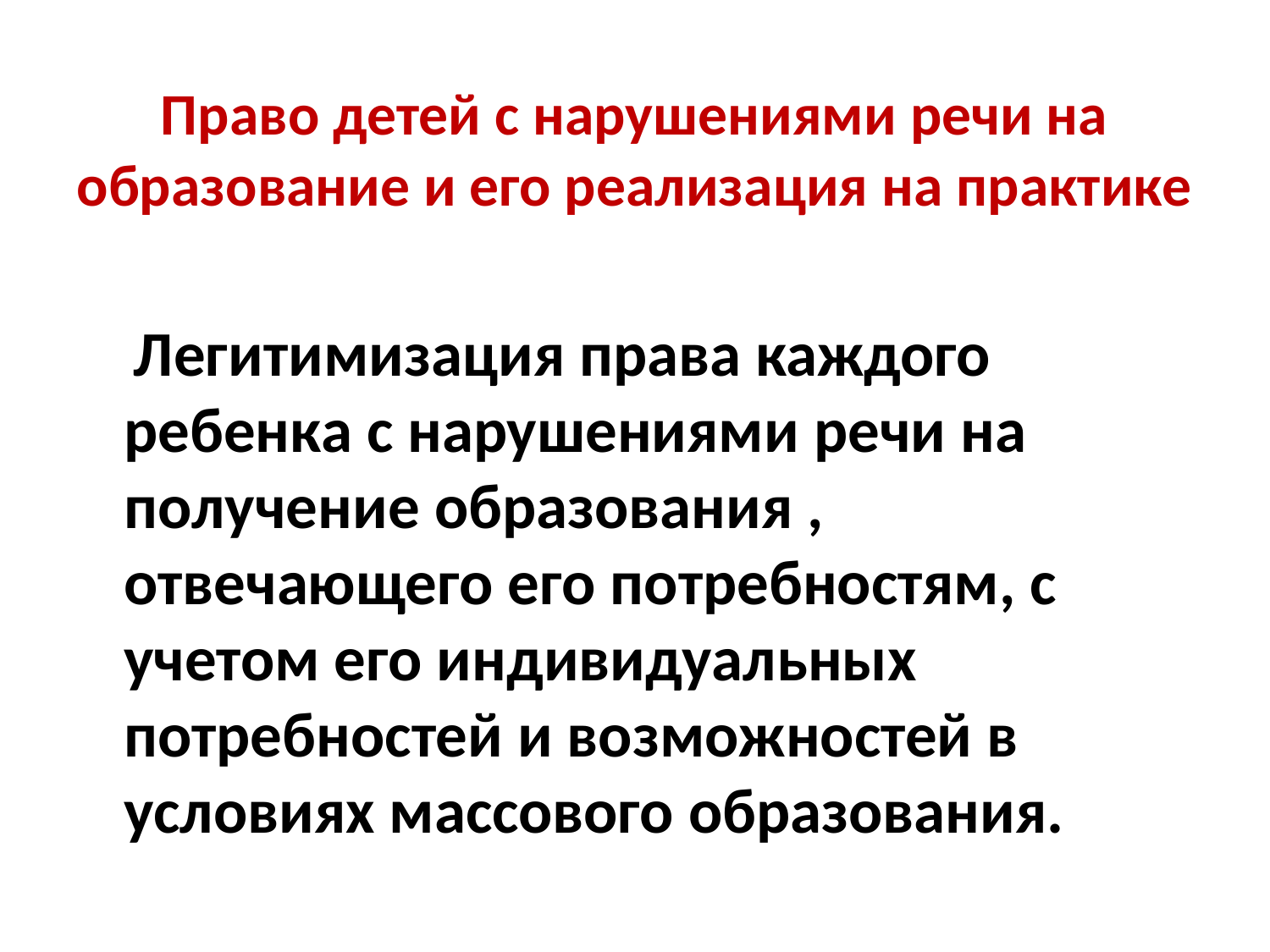

# Право детей с нарушениями речи на образование и его реализация на практике
    Легитимизация права каждого ребенка с нарушениями речи на получение образования , отвечающего его потребностям, с учетом его индивидуальных потребностей и возможностей в  условиях массового образования.